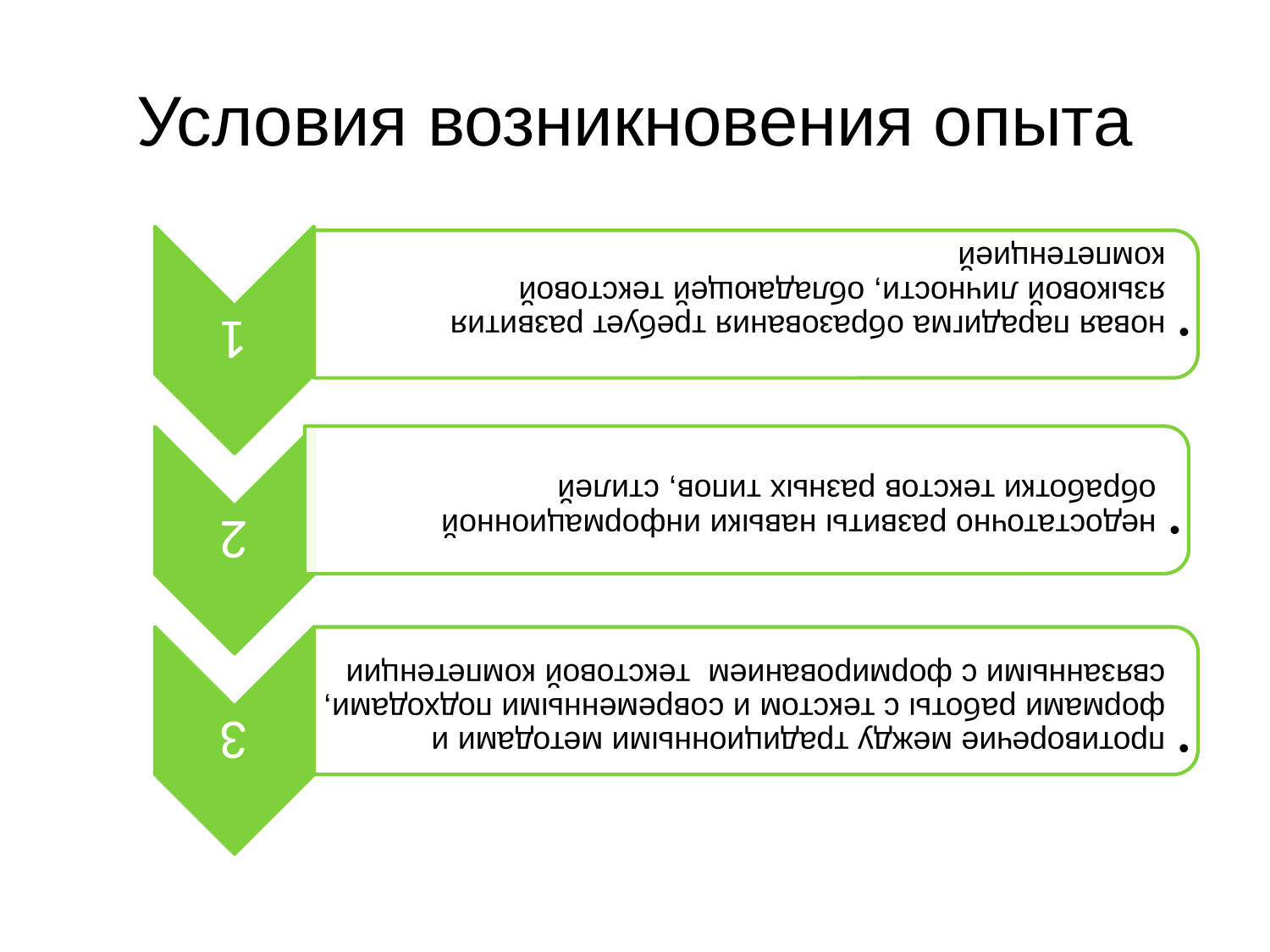

# Условия возникновения опыта
1

новая парадигма образования требует развития языковой личности, обладающей текстовой компетенцией
2
недостаточно развиты навыки информационной обработки текстов разных типов, стилей
3
противоречие между традиционными методами и формами работы с текстом и современными подходами, связанными с формированием  текстовой компетенции